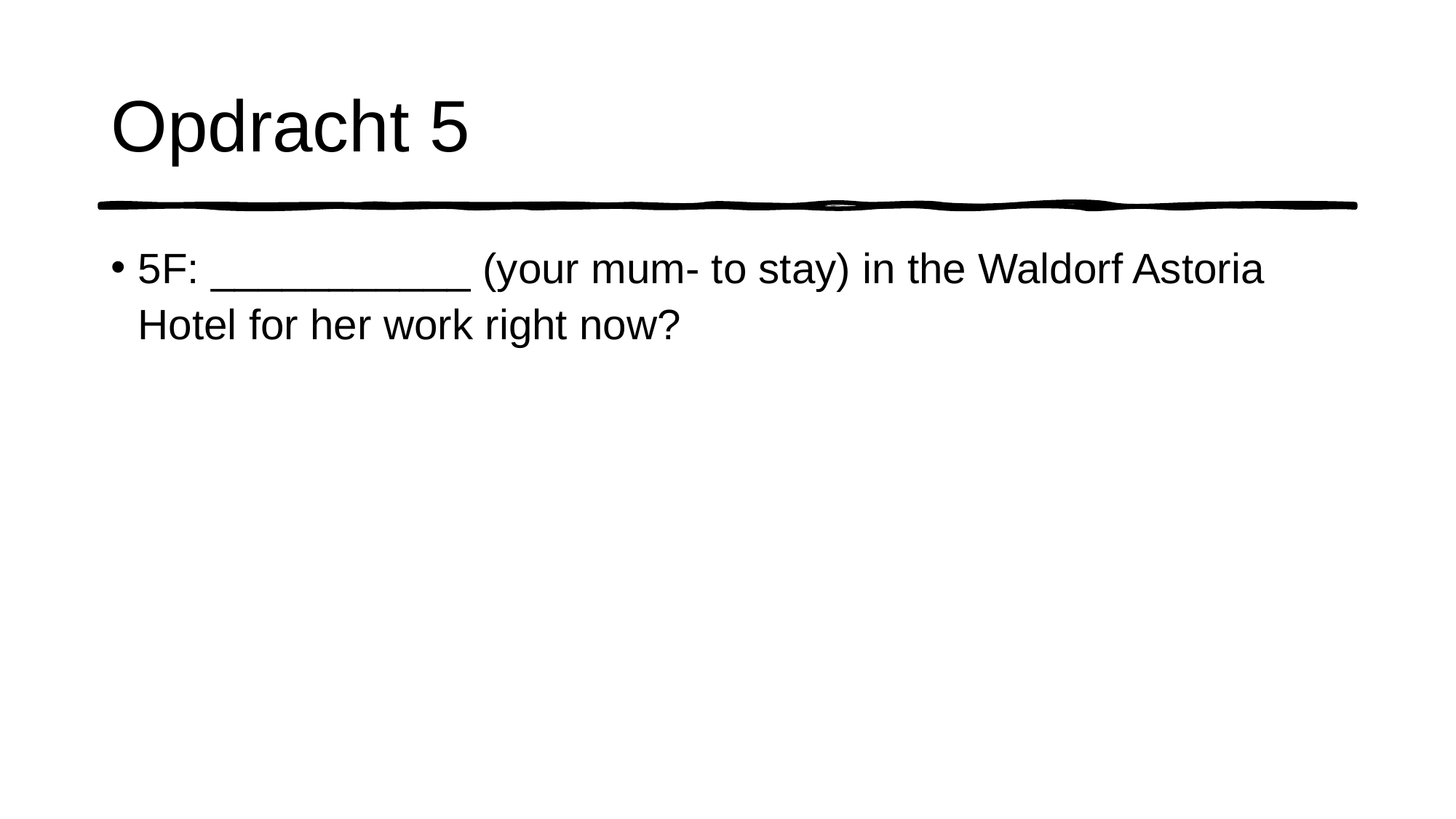

# Opdracht 5
5F: ___________ (your mum- to stay) in the Waldorf Astoria Hotel for her work right now?